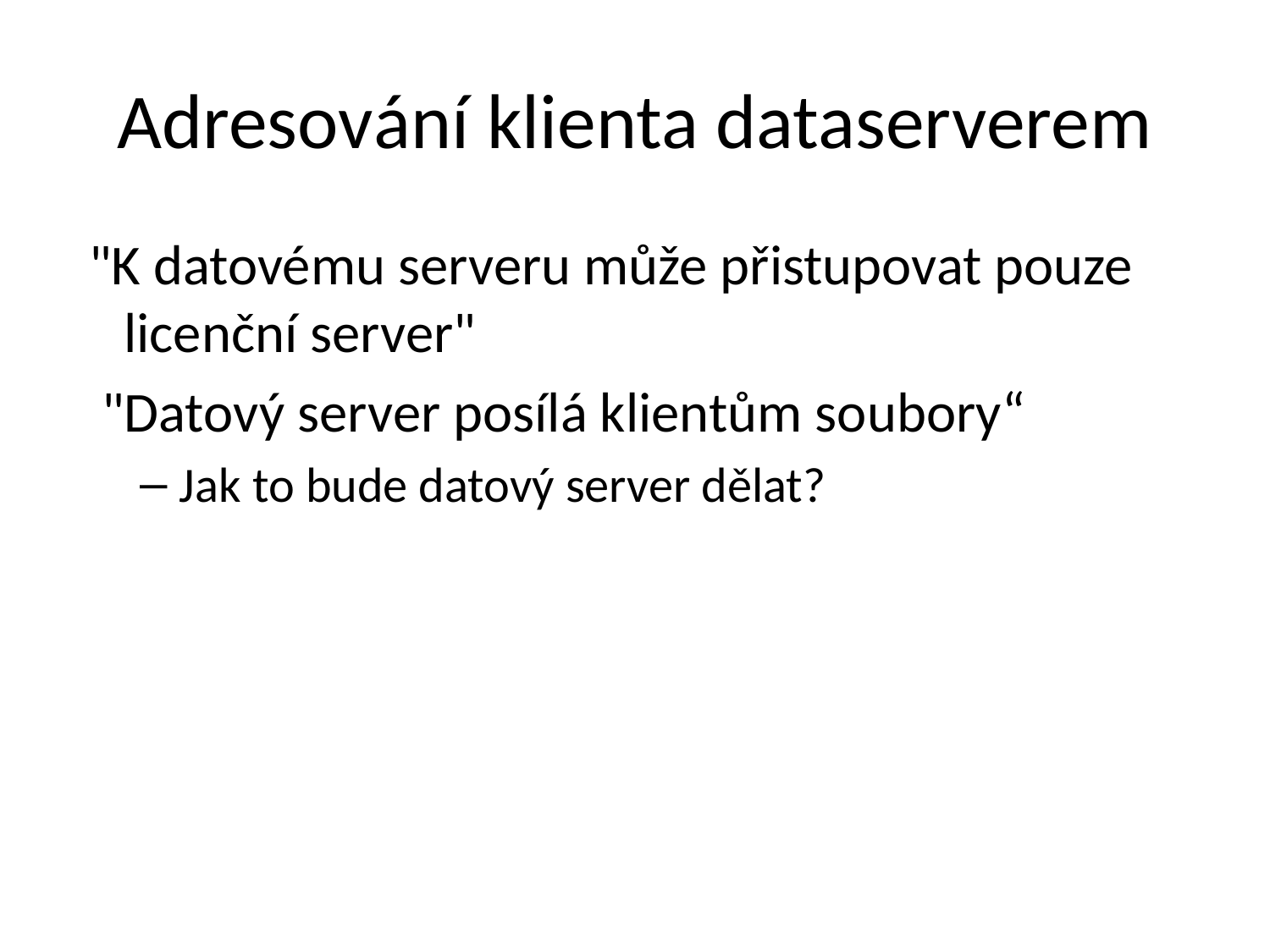

# Adresování klienta dataserverem
 "K datovému serveru může přistupovat pouze licenční server"
  "Datový server posílá klientům soubory“
Jak to bude datový server dělat?